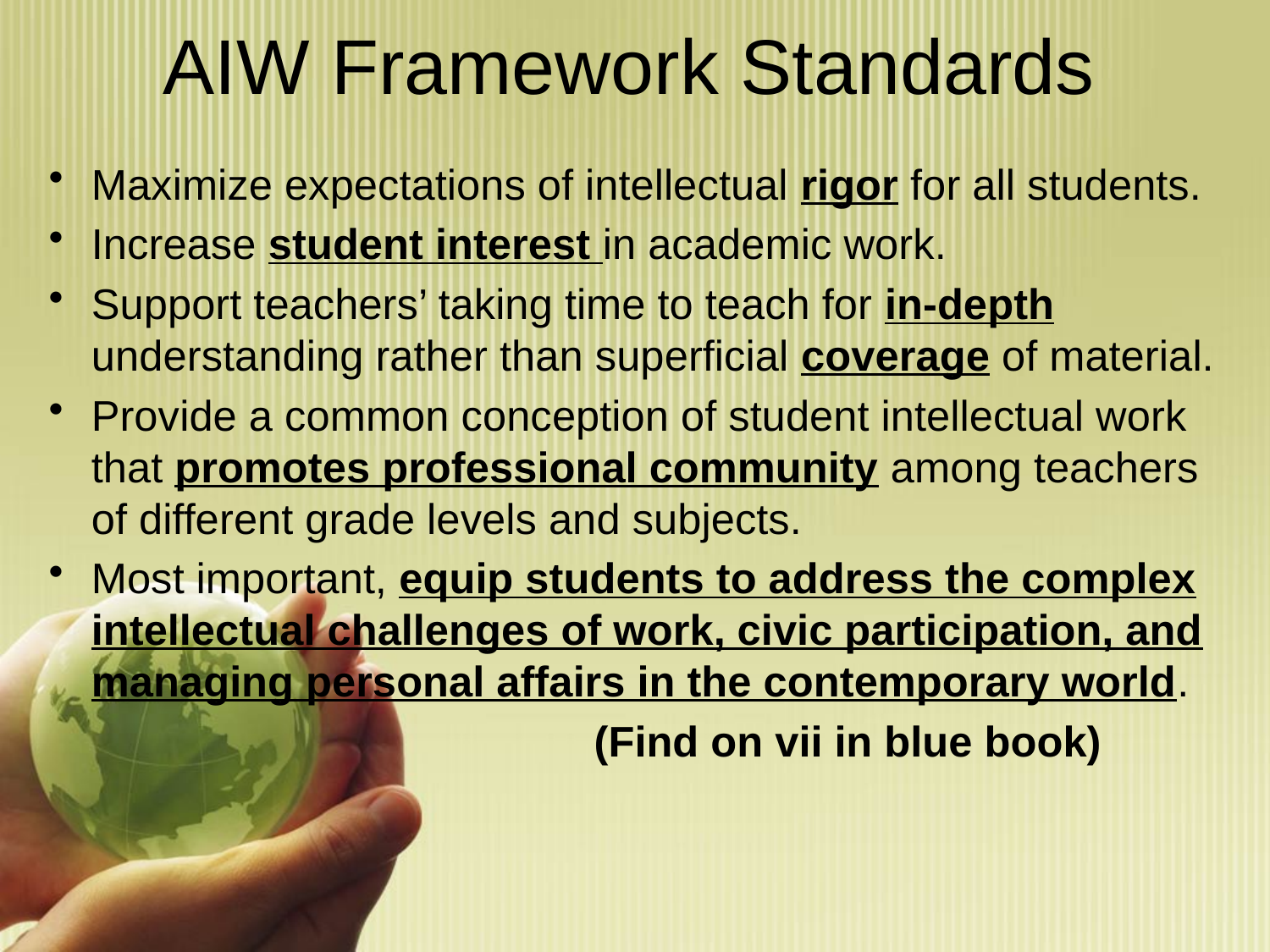

# AIW Framework Standards
Maximize expectations of intellectual rigor for all students.
Increase student interest in academic work.
Support teachers’ taking time to teach for in-depth understanding rather than superficial coverage of material.
Provide a common conception of student intellectual work that promotes professional community among teachers of different grade levels and subjects.
Most important, equip students to address the complex intellectual challenges of work, civic participation, and managing personal affairs in the contemporary world.
                                              (Find on vii in blue book)